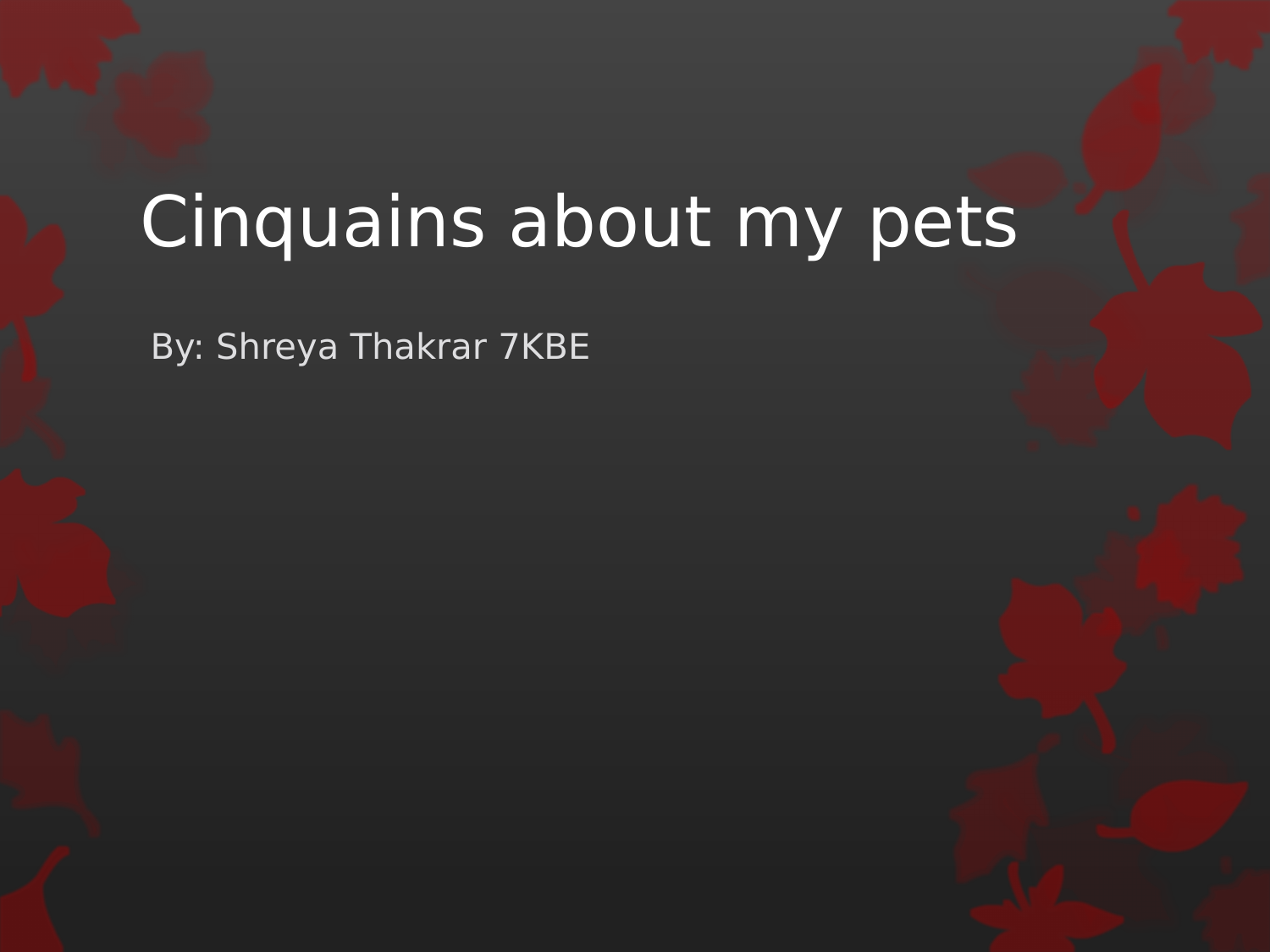

# Cinquains about my pets
By: Shreya Thakrar 7KBE